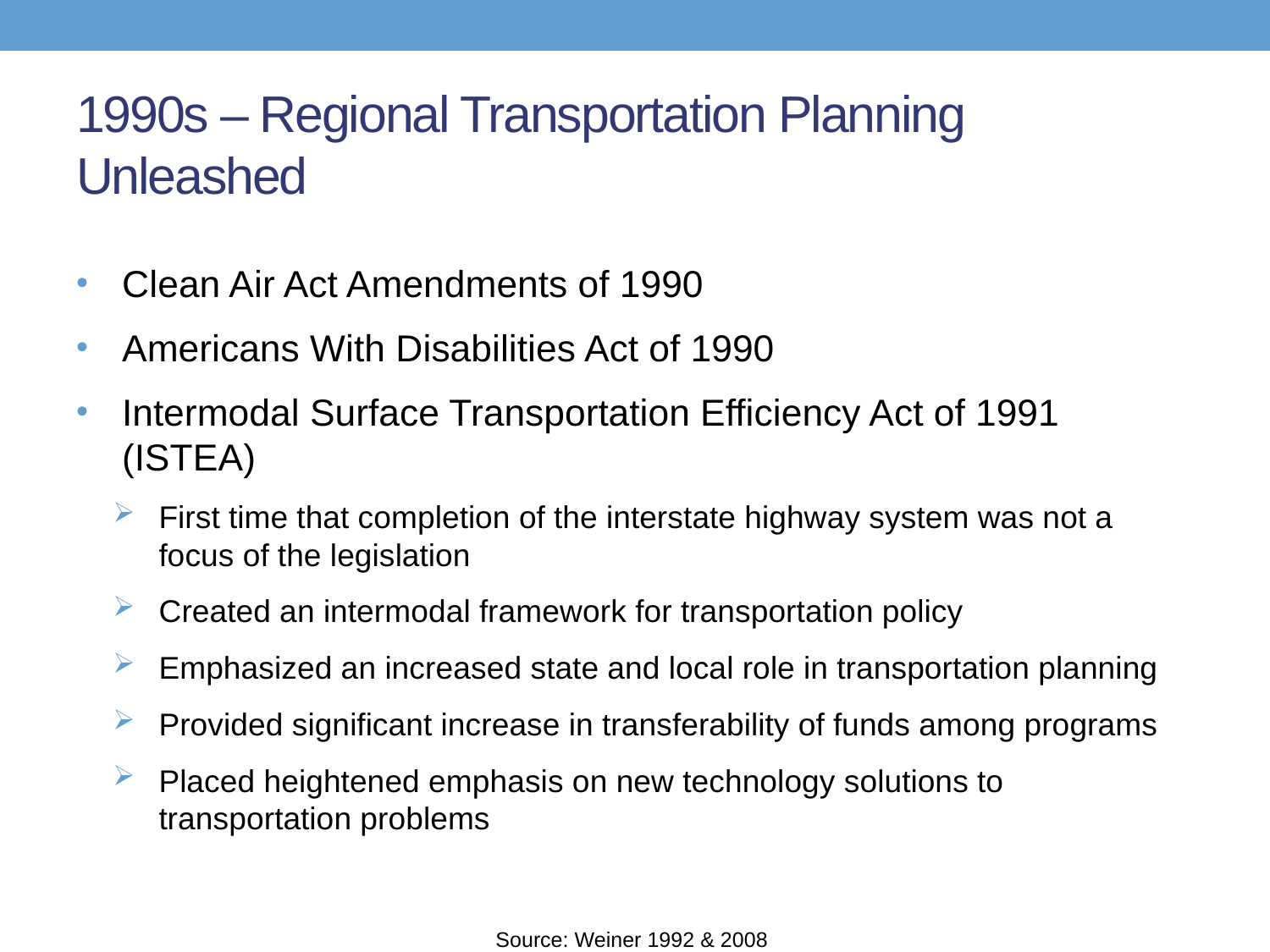

# 1990s – Regional Transportation Planning Unleashed
Clean Air Act Amendments of 1990
Americans With Disabilities Act of 1990
Intermodal Surface Transportation Efficiency Act of 1991 (ISTEA)
First time that completion of the interstate highway system was not a focus of the legislation
Created an intermodal framework for transportation policy
Emphasized an increased state and local role in transportation planning
Provided significant increase in transferability of funds among programs
Placed heightened emphasis on new technology solutions to transportation problems

Source: Weiner 1992 & 2008